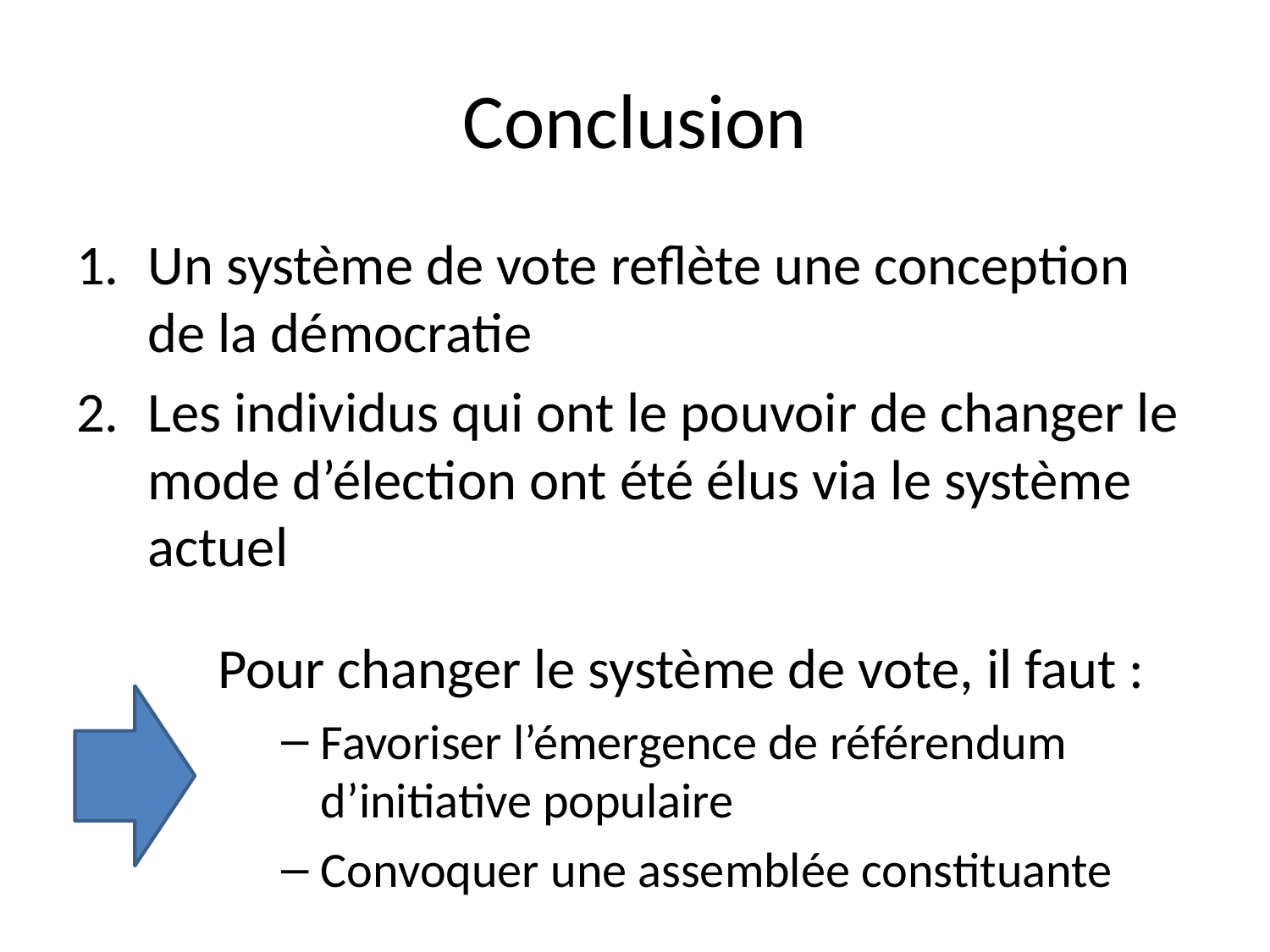

# Conclusion
Un système de vote reflète une conception de la démocratie
Les individus qui ont le pouvoir de changer le mode d’élection ont été élus via le système actuel
Pour changer le système de vote, il faut :
Favoriser l’émergence de référendum d’initiative populaire
Convoquer une assemblée constituante